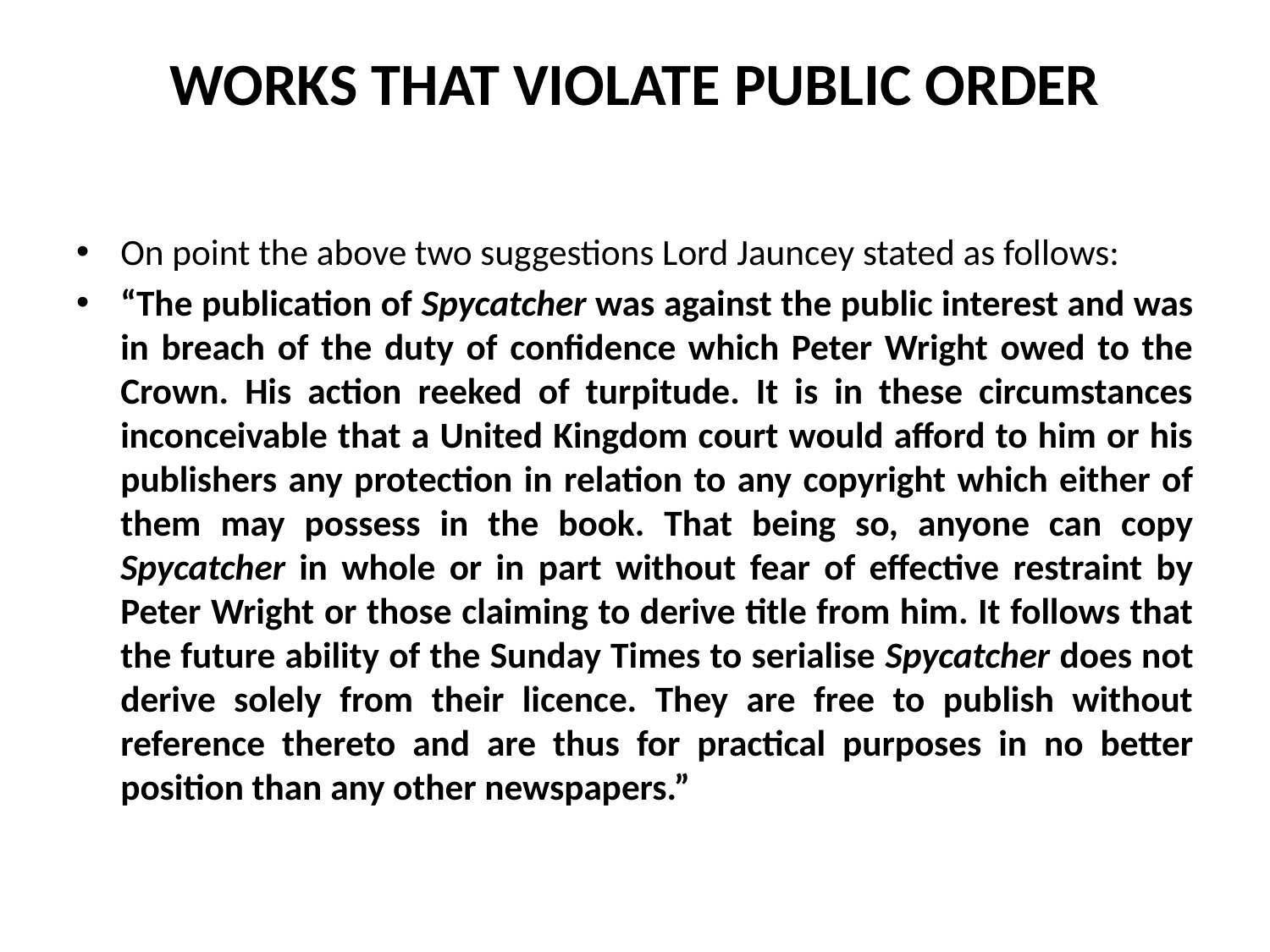

# WORKS THAT VIOLATE PUBLIC ORDER
On point the above two suggestions Lord Jauncey stated as follows:
“The publication of Spycatcher was against the public interest and was in breach of the duty of confidence which Peter Wright owed to the Crown. His action reeked of turpitude. It is in these circumstances inconceivable that a United Kingdom court would afford to him or his publishers any protection in relation to any copyright which either of them may possess in the book. That being so, anyone can copy Spycatcher in whole or in part without fear of effective restraint by Peter Wright or those claiming to derive title from him. It follows that the future ability of the Sunday Times to serialise Spycatcher does not derive solely from their licence. They are free to publish without reference thereto and are thus for practical purposes in no better position than any other newspapers.”